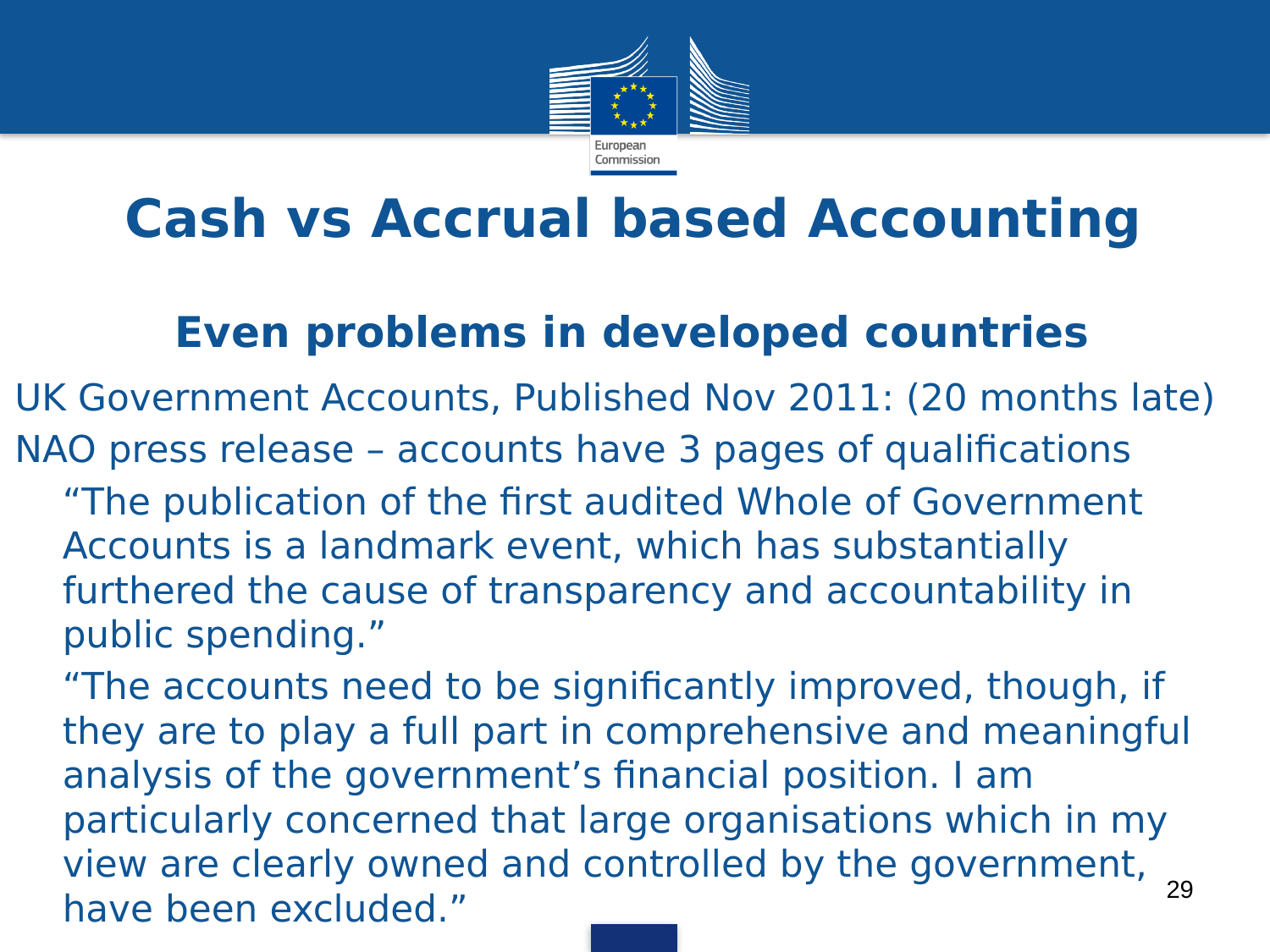

# Cash vs Accrual based Accounting
Even problems in developed countries
UK Government Accounts, Published Nov 2011: (20 months late)
NAO press release – accounts have 3 pages of qualifications
“The publication of the first audited Whole of Government Accounts is a landmark event, which has substantially furthered the cause of transparency and accountability in public spending.”
“The accounts need to be significantly improved, though, if they are to play a full part in comprehensive and meaningful analysis of the government’s financial position. I am particularly concerned that large organisations which in my view are clearly owned and controlled by the government, have been excluded.”
29